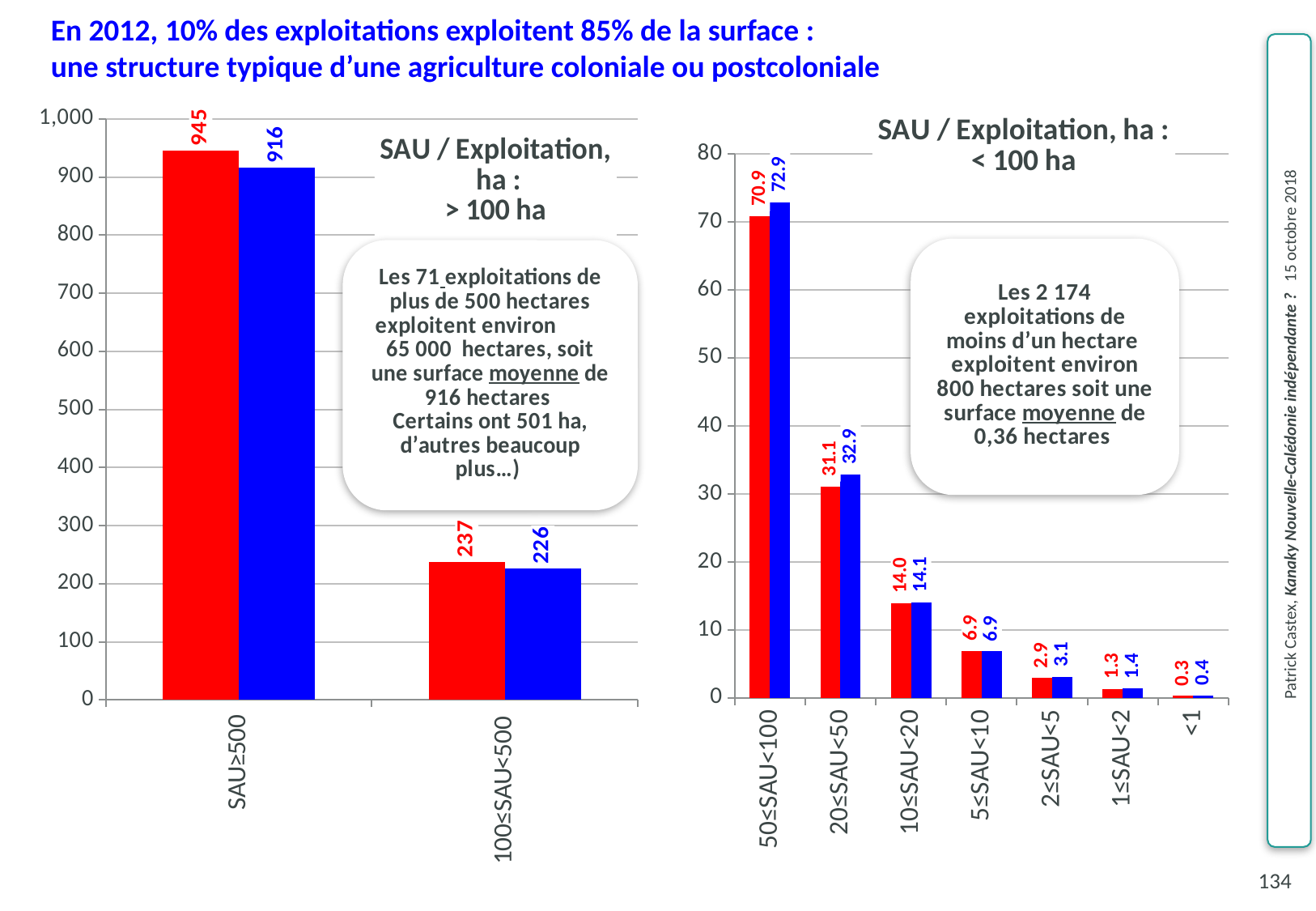

En 2012, 10% des exploitations exploitent 85% de la surface :
une structure typique d’une agriculture coloniale ou postcoloniale

### Chart: SAU / Exploitation,
 ha :
 > 100 ha

| Category |  |  |
|---|---|---|
| SAU≥500 | 945.3021052631578 | 915.8394366197182 |
| 100≤SAU<500 | 237.4493554327808 | 226.451127819549 |

### Chart: SAU / Exploitation, ha :
 < 100 ha

| Category |  |  |
|---|---|---|
| 50≤SAU<100 | 70.85370370370362 | 72.8608695652174 |
| 20≤SAU<50 | 31.10692307692308 | 32.86422764227637 |
| 10≤SAU<20 | 13.96027972027972 | 14.08152866242038 |
| 5≤SAU<10 | 6.924898989898987 | 6.865217391304347 |
| 2≤SAU<5 | 2.91997971602434 | 3.067110266159696 |
| 1≤SAU<2 | 1.343166144200627 | 1.375528169014084 |
| <1 | 0.29578301260783 | 0.370699172033119 |